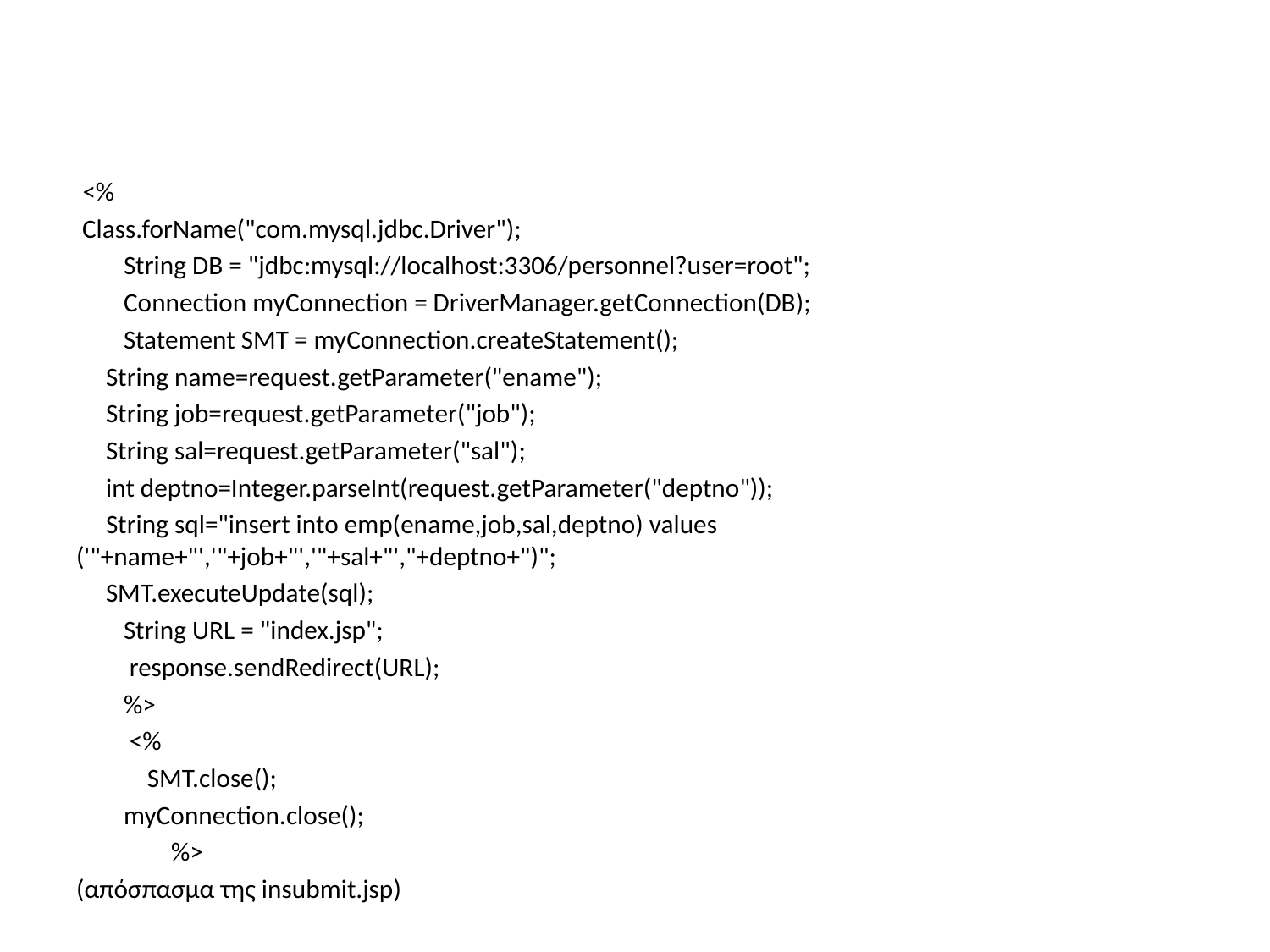

#
 <%
 Class.forName("com.mysql.jdbc.Driver");
        String DB = "jdbc:mysql://localhost:3306/personnel?user=root";
        Connection myConnection = DriverManager.getConnection(DB);
        Statement SMT = myConnection.createStatement();
     String name=request.getParameter("ename");
     String job=request.getParameter("job");
     String sal=request.getParameter("sal");
     int deptno=Integer.parseInt(request.getParameter("deptno"));
     String sql="insert into emp(ename,job,sal,deptno) values ('"+name+"','"+job+"','"+sal+"',"+deptno+")";
     SMT.executeUpdate(sql);
        String URL = "index.jsp";
         response.sendRedirect(URL);
        %>
         <%
            SMT.close();
        myConnection.close();
                %>
(απόσπασμα της insubmit.jsp)